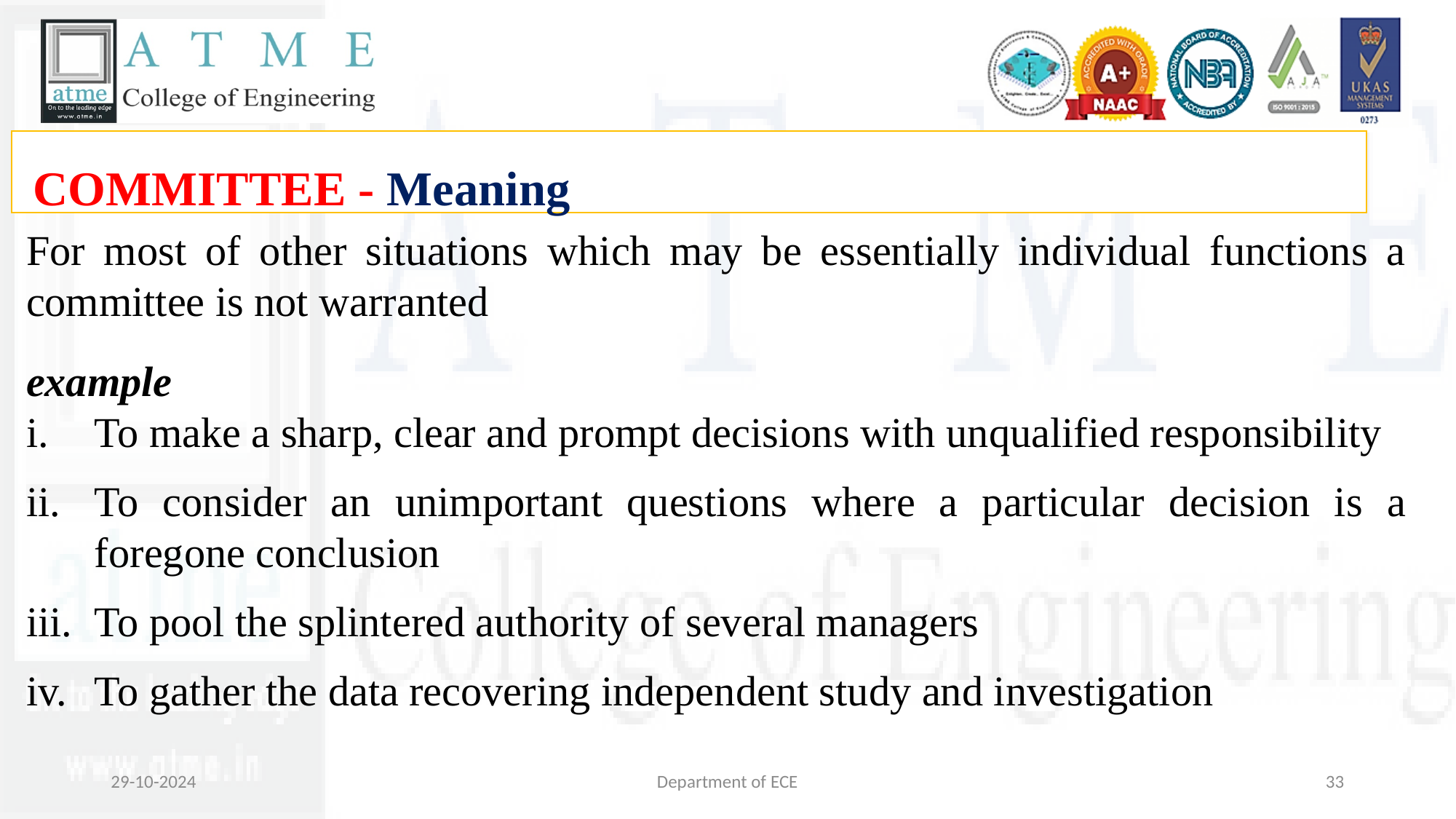

COMMITTEE - Meaning
For most of other situations which may be essentially individual functions a committee is not warranted

example
To make a sharp, clear and prompt decisions with unqualified responsibility
To consider an unimportant questions where a particular decision is a foregone conclusion
To pool the splintered authority of several managers
To gather the data recovering independent study and investigation
29-10-2024
Department of ECE
33